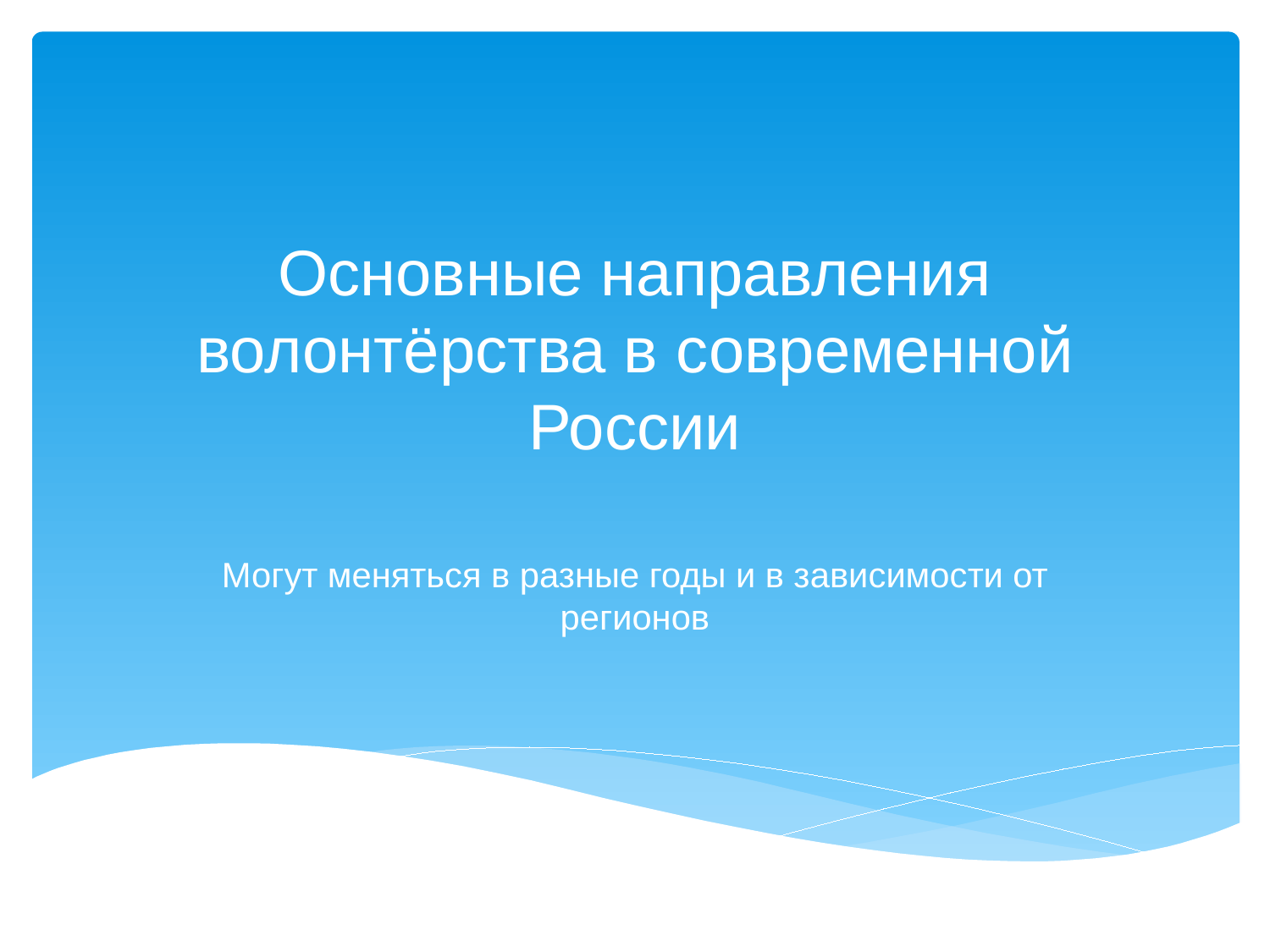

# Основные направления волонтёрства в современной России
Могут меняться в разные годы и в зависимости от регионов